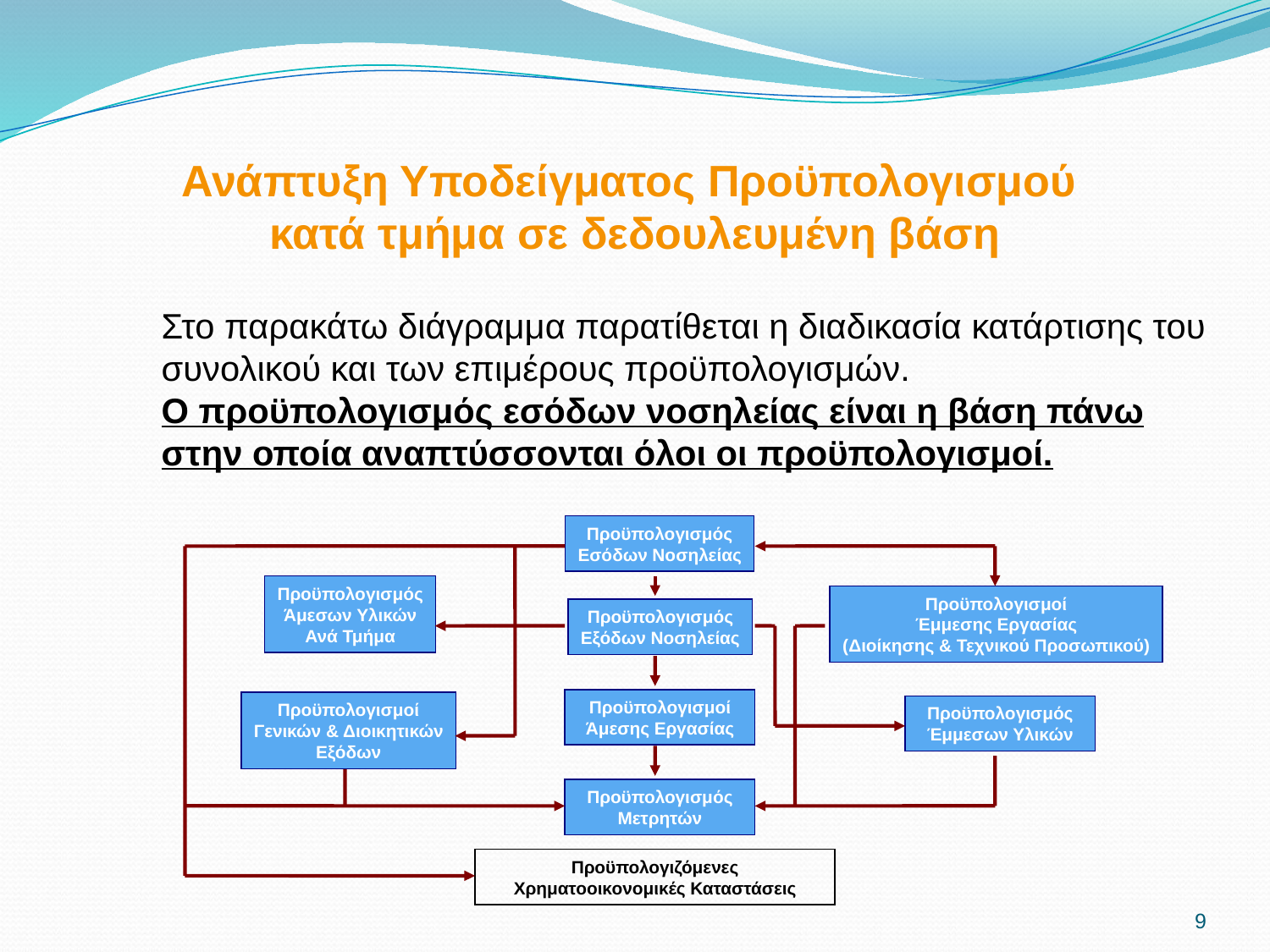

Ανάπτυξη Υποδείγματος Προϋπολογισμού
κατά τμήμα σε δεδουλευμένη βάση
Στο παρακάτω διάγραμμα παρατίθεται η διαδικασία κατάρτισης του συνολικού και των επιμέρους προϋπολογισμών.
Ο προϋπολογισμός εσόδων νοσηλείας είναι η βάση πάνω στην οποία αναπτύσσονται όλοι οι προϋπολογισμοί.
Προϋπολογισμός
Εσόδων Νοσηλείας

Προϋπολογισμός
Άμεσων Υλικών
Ανά Τμήμα

Προϋπολογισμοί
Έμμεσης Εργασίας
(Διοίκησης & Τεχνικού Προσωπικού)
Προϋπολογισμός
Εξόδων Νοσηλείας

Προϋπολογισμοί
Άμεσης Εργασίας
Προϋπολογισμοί
Γενικών & Διοικητικών
Εξόδων
Προϋπολογισμός
Έμμεσων Υλικών

Προϋπολογισμός
Μετρητών

Προϋπολογιζόμενες
Χρηματοοικονομικές Καταστάσεις

9